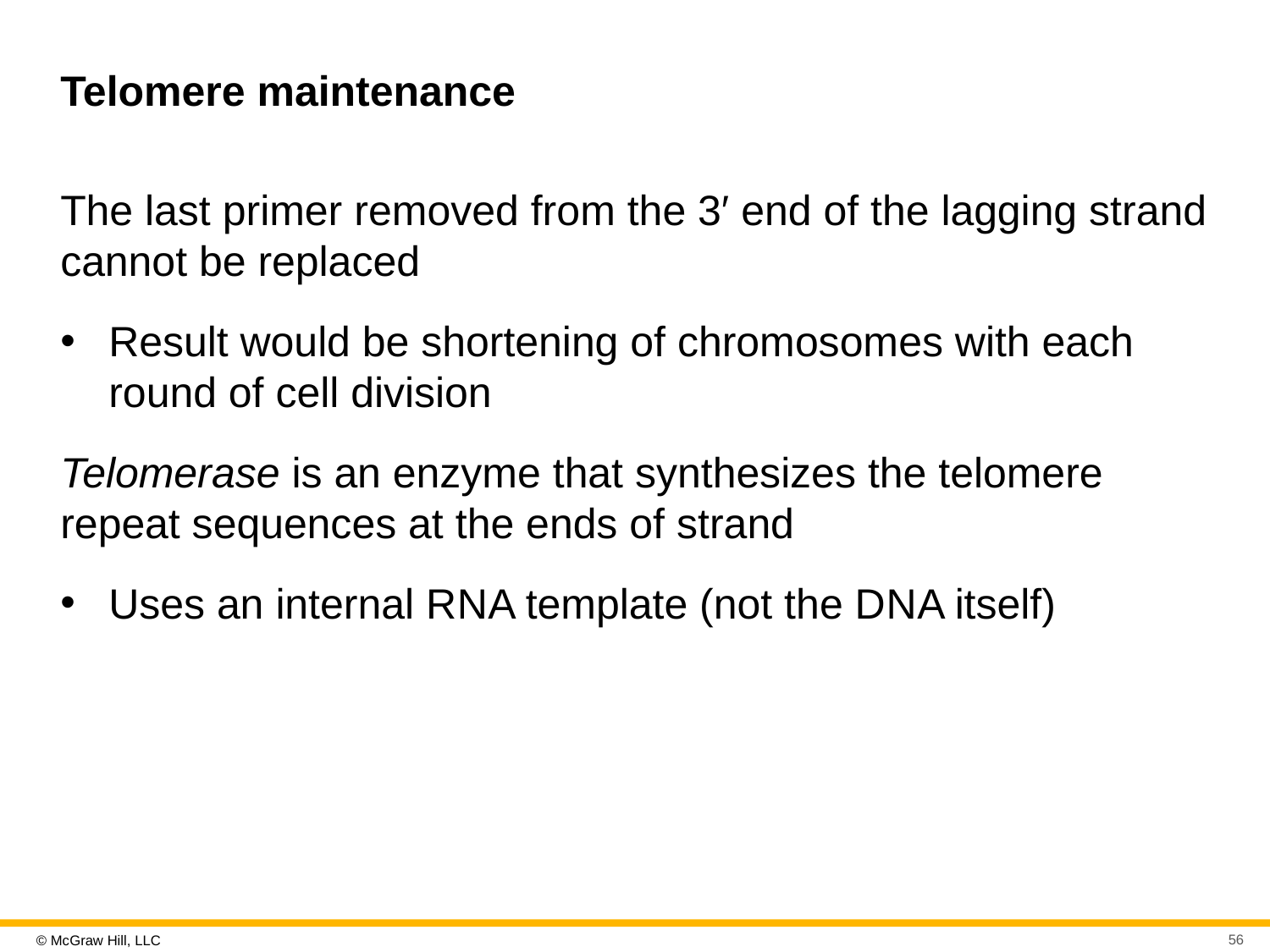

# Telomere maintenance
The last primer removed from the 3′ end of the lagging strand cannot be replaced
Result would be shortening of chromosomes with each round of cell division
Telomerase is an enzyme that synthesizes the telomere repeat sequences at the ends of strand
Uses an internal R N A template (not the D N A itself)
56